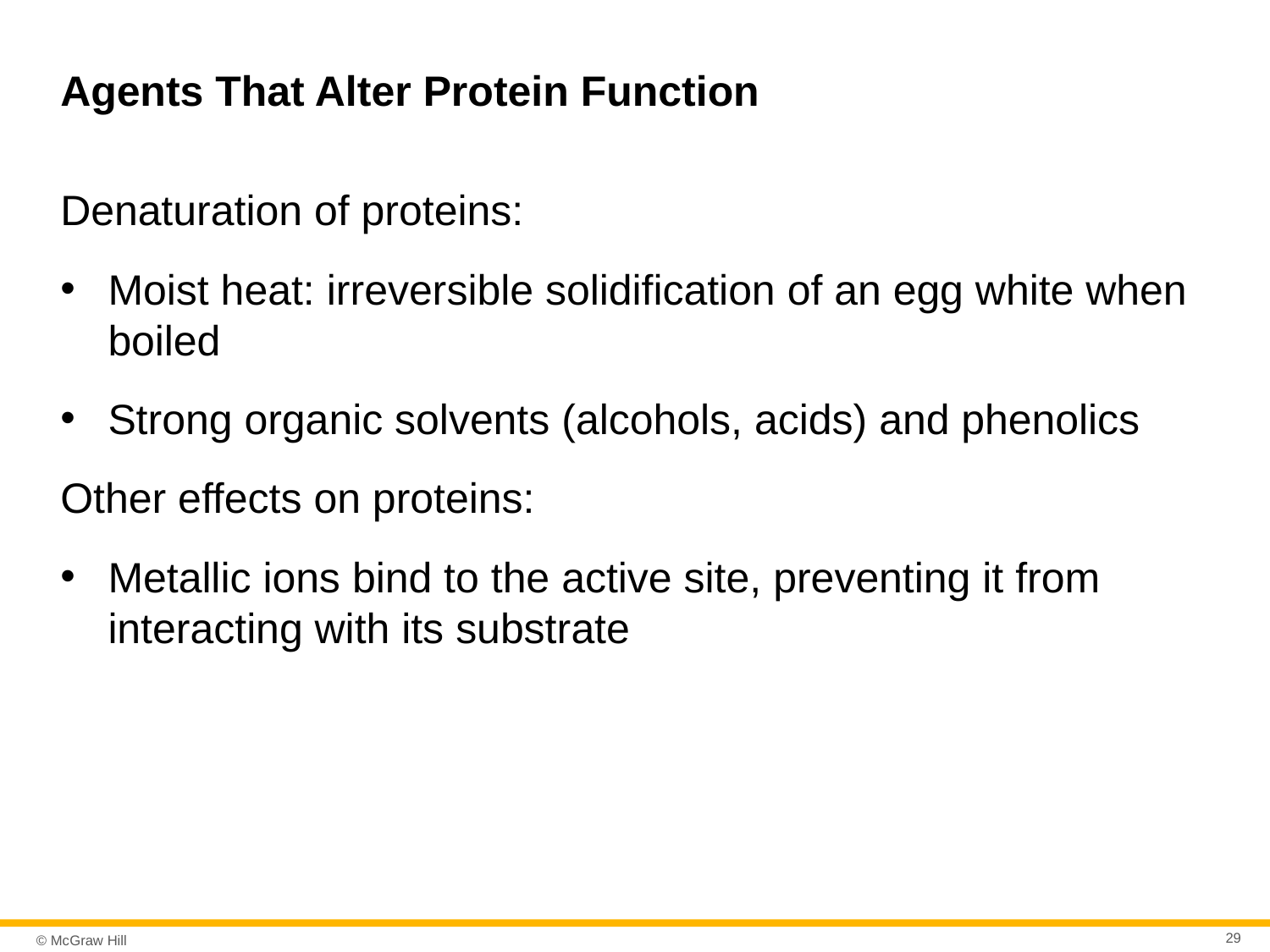

# Agents That Alter Protein Function
Denaturation of proteins:
Moist heat: irreversible solidification of an egg white when boiled
Strong organic solvents (alcohols, acids) and phenolics
Other effects on proteins:
Metallic ions bind to the active site, preventing it from interacting with its substrate